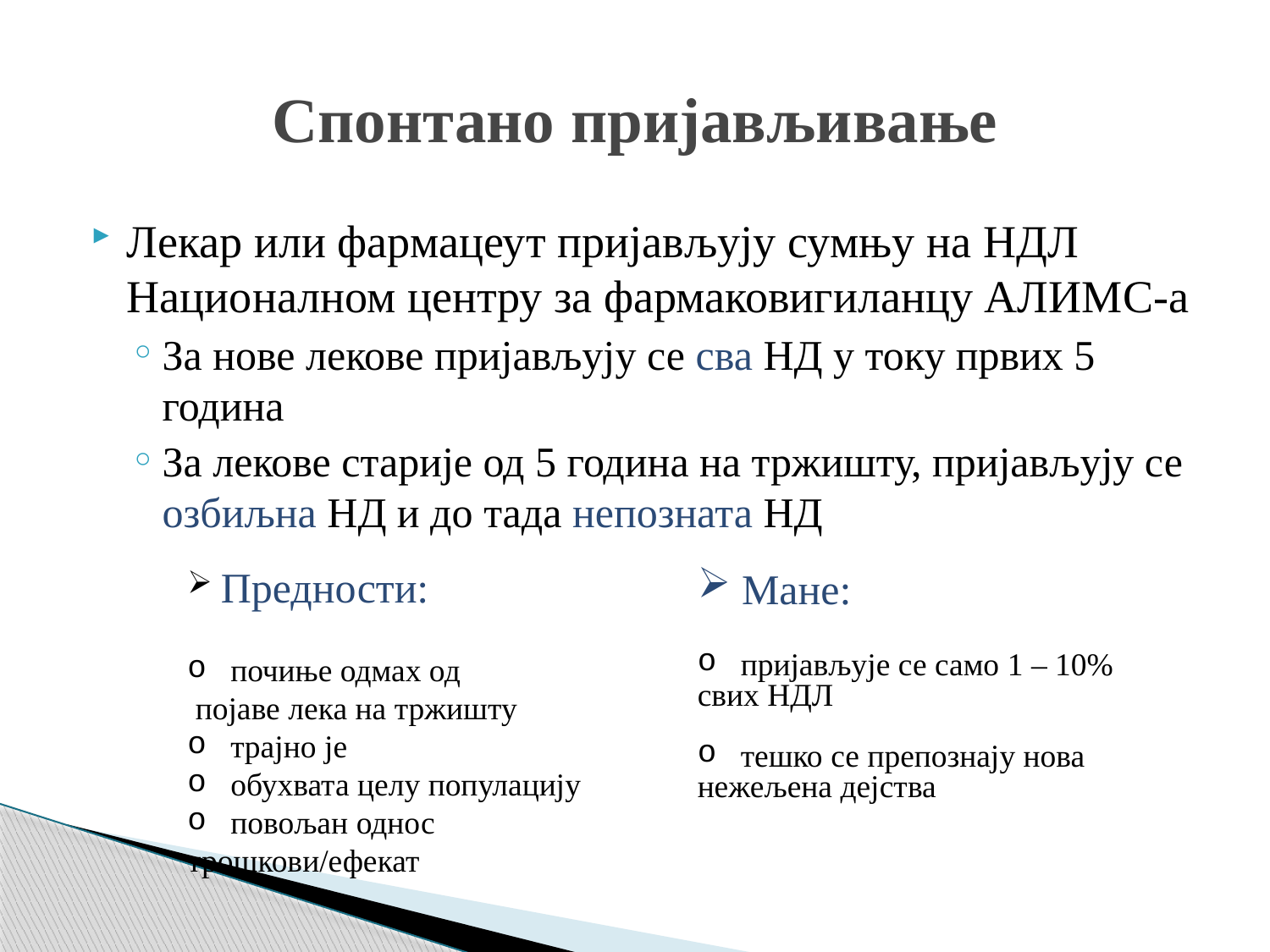

# Спонтано пријављивање
Лекар или фармацеут пријављују сумњу на НДЛ Националном центру за фармаковигиланцу АЛИМС-а
За нове лекове пријављују се сва НД у току првих 5 година
За лекове старије од 5 година на тржишту, пријављују се озбиљна НД и до тада непозната НД
 Предности:

   почиње одмах од
 појаве лека на тржишту
   трајно је
   обухвата целу популацију
   повољан однос трошкови/ефекат

 Мане:

   пријављује се само 1 – 10% свих НДЛ

   тешко се препознају нова нежељена дејства